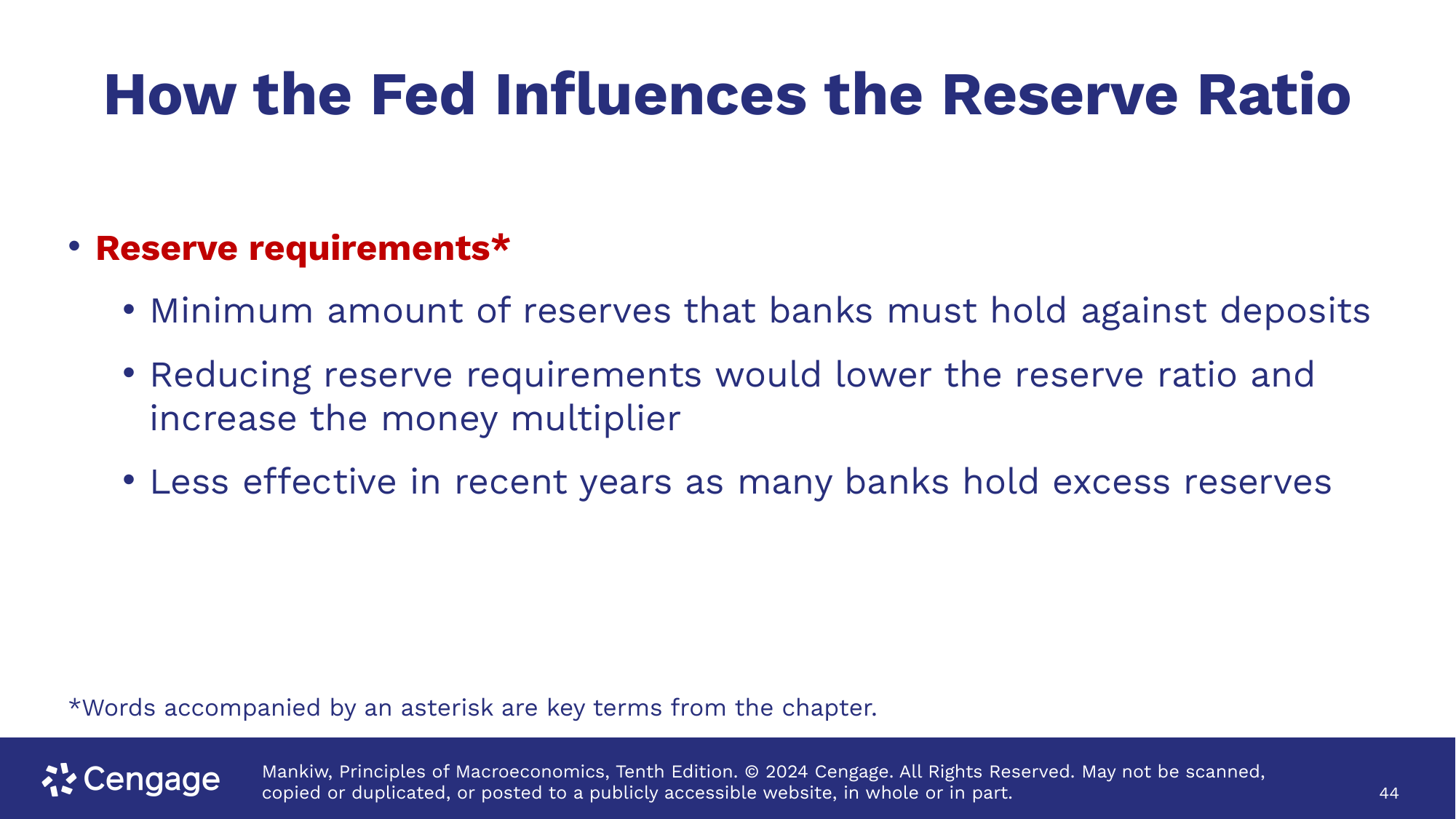

# How the Fed Influences the Reserve Ratio
Reserve requirements*
Minimum amount of reserves that banks must hold against deposits
Reducing reserve requirements would lower the reserve ratio and increase the money multiplier
Less effective in recent years as many banks hold excess reserves
*Words accompanied by an asterisk are key terms from the chapter.